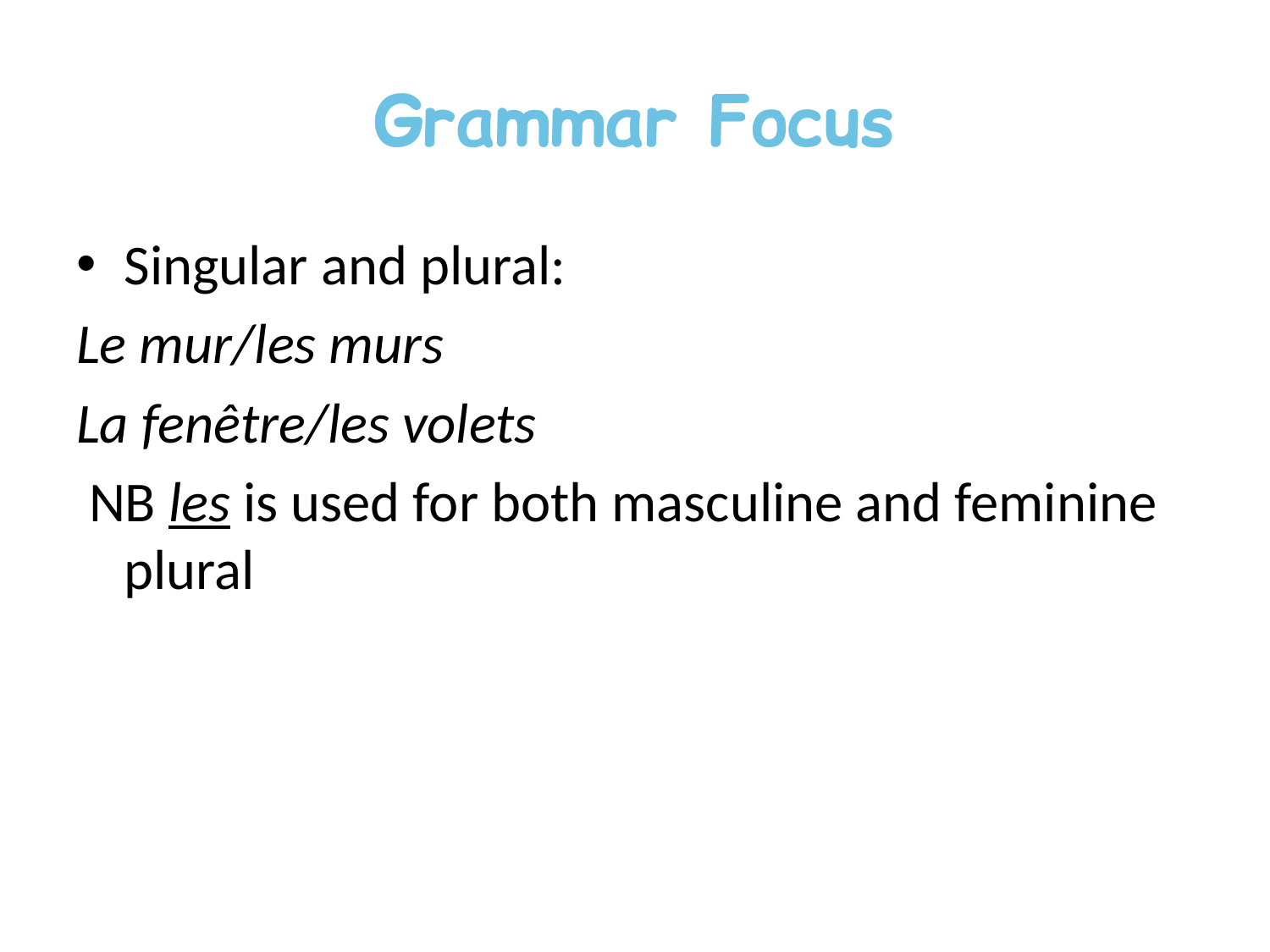

# Grammar Focus
Singular and plural:
Le mur/les murs
La fenêtre/les volets
 NB les is used for both masculine and feminine plural